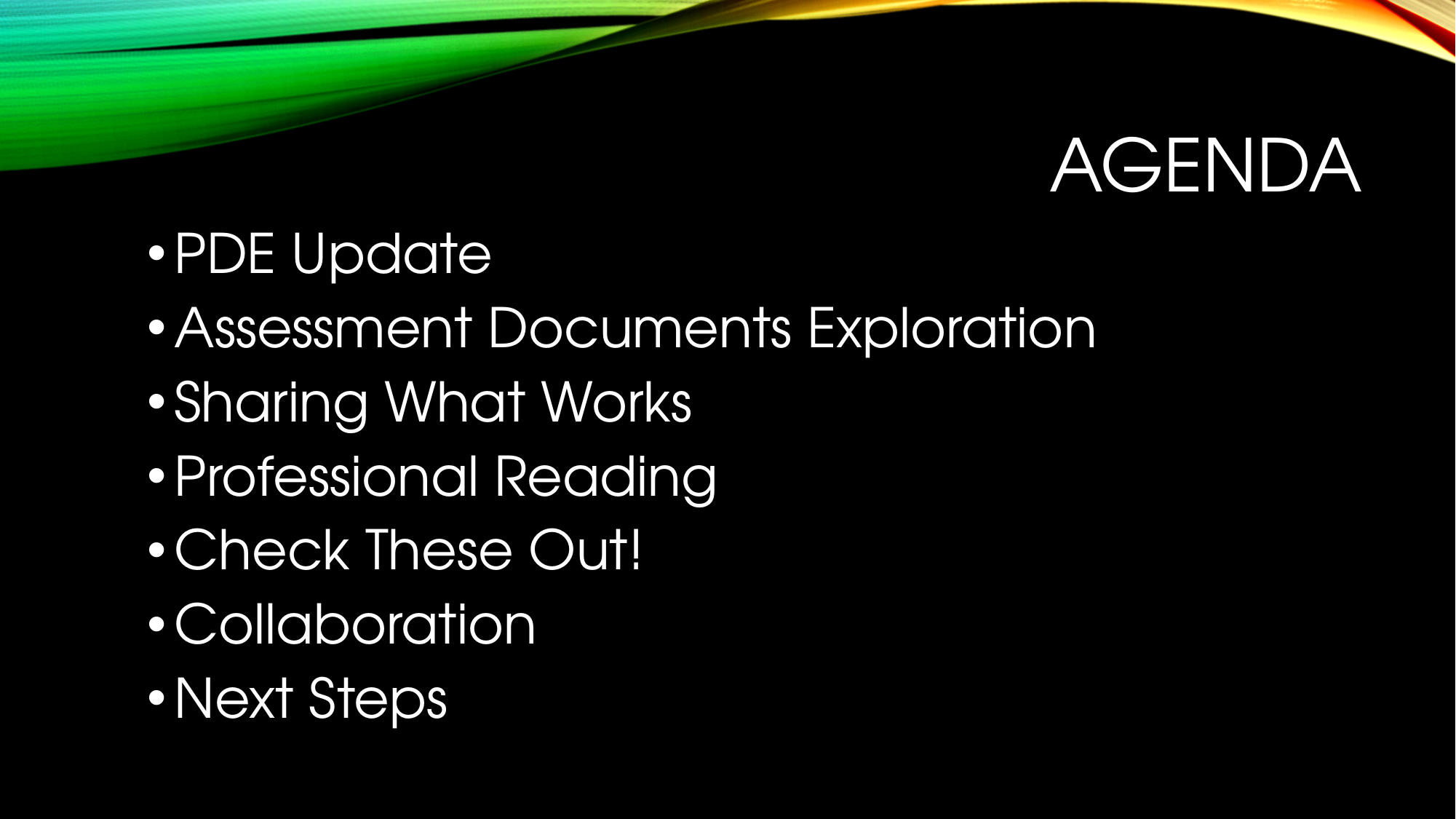

# Agenda
PDE Update
Assessment Documents Exploration
Sharing What Works
Professional Reading
Check These Out!
Collaboration
Next Steps